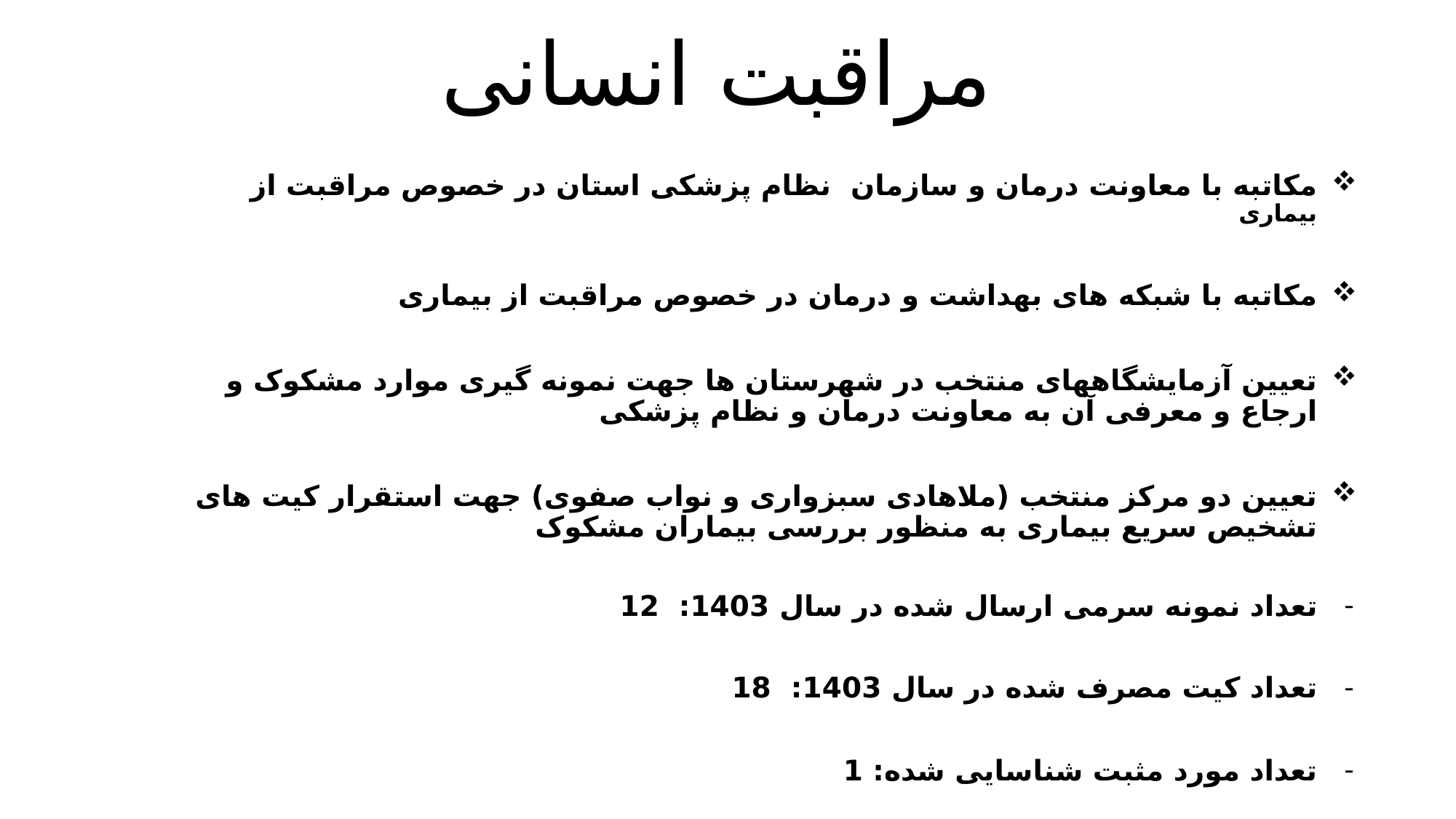

# مراقبت انسانی
مکاتبه با معاونت درمان و سازمان  نظام پزشکی استان در خصوص مراقبت از بیماری

مکاتبه با شبکه های بهداشت و درمان در خصوص مراقبت از بیماری

تعیین آزمایشگاههای منتخب در شهرستان ها جهت نمونه گیری موارد مشکوک و ارجاع و معرفی آن به معاونت درمان و نظام پزشکی

تعیین دو مرکز منتخب (ملاهادی سبزواری و نواب صفوی) جهت استقرار کیت های تشخیص سریع بیماری به منظور بررسی بیماران مشکوک

تعداد نمونه سرمی ارسال شده در سال 1403:  12

تعداد کیت مصرف شده در سال 1403:  18

تعداد مورد مثبت شناسایی شده: 1